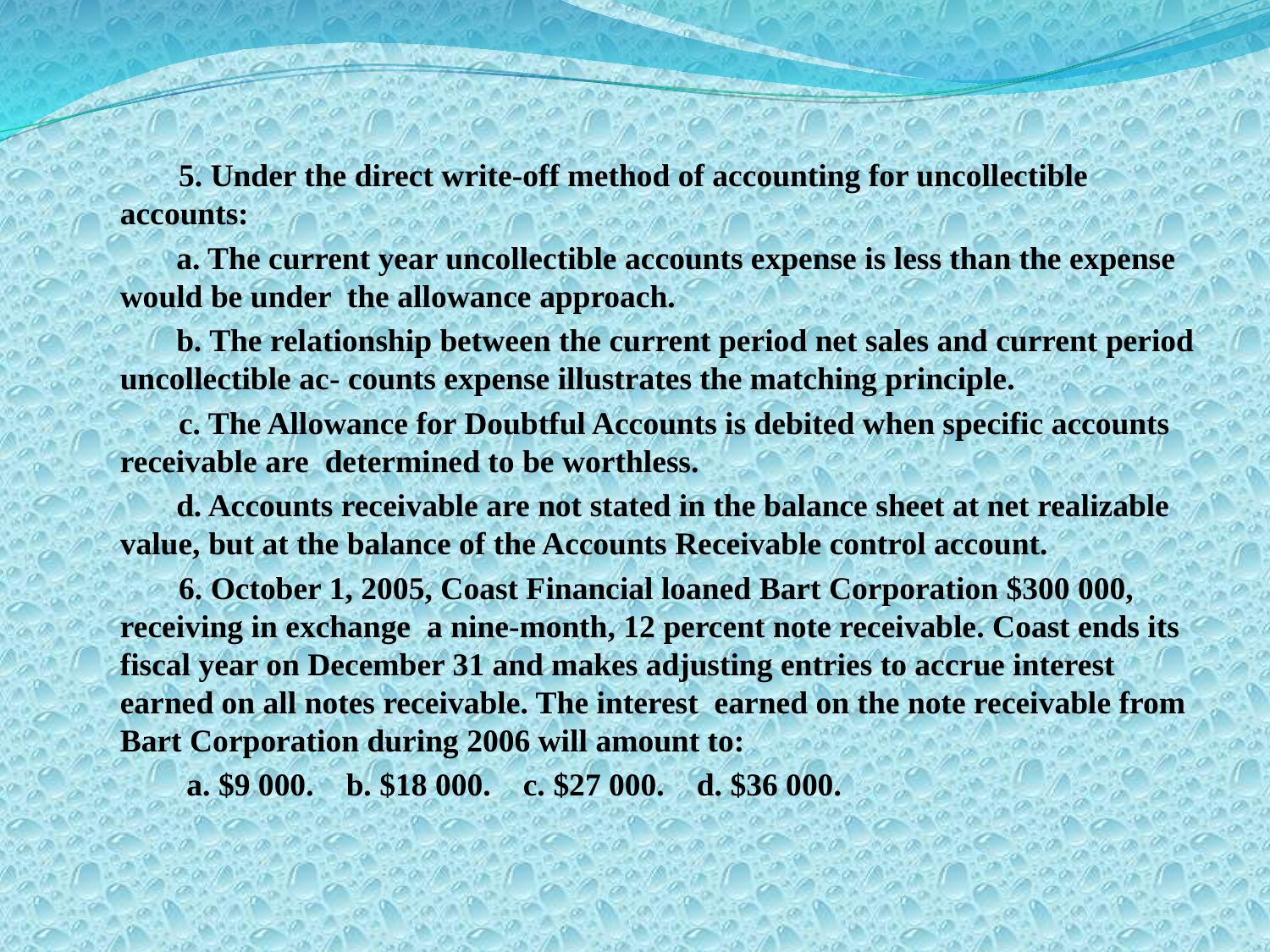

5. Under the direct write-off method of accounting for uncollectible accounts:
	       a. The current year uncollectible accounts expense is less than the expense would be under  the allowance approach.
	       b. The relationship between the current period net sales and current period uncollectible ac- counts expense illustrates the matching principle.
            c. The Allowance for Doubtful Accounts is debited when specific accounts receivable are  determined to be worthless.
	       d. Accounts receivable are not stated in the balance sheet at net realizable value, but at the balance of the Accounts Receivable control account.
            6. October 1, 2005, Coast Financial loaned Bart Corporation $300 000, receiving in exchange  a nine-month, 12 percent note receivable. Coast ends its fiscal year on December 31 and makes adjusting entries to accrue interest earned on all notes receivable. The interest  earned on the note receivable from Bart Corporation during 2006 will amount to:
             a. $9 000.    b. $18 000.    c. $27 000.    d. $36 000.